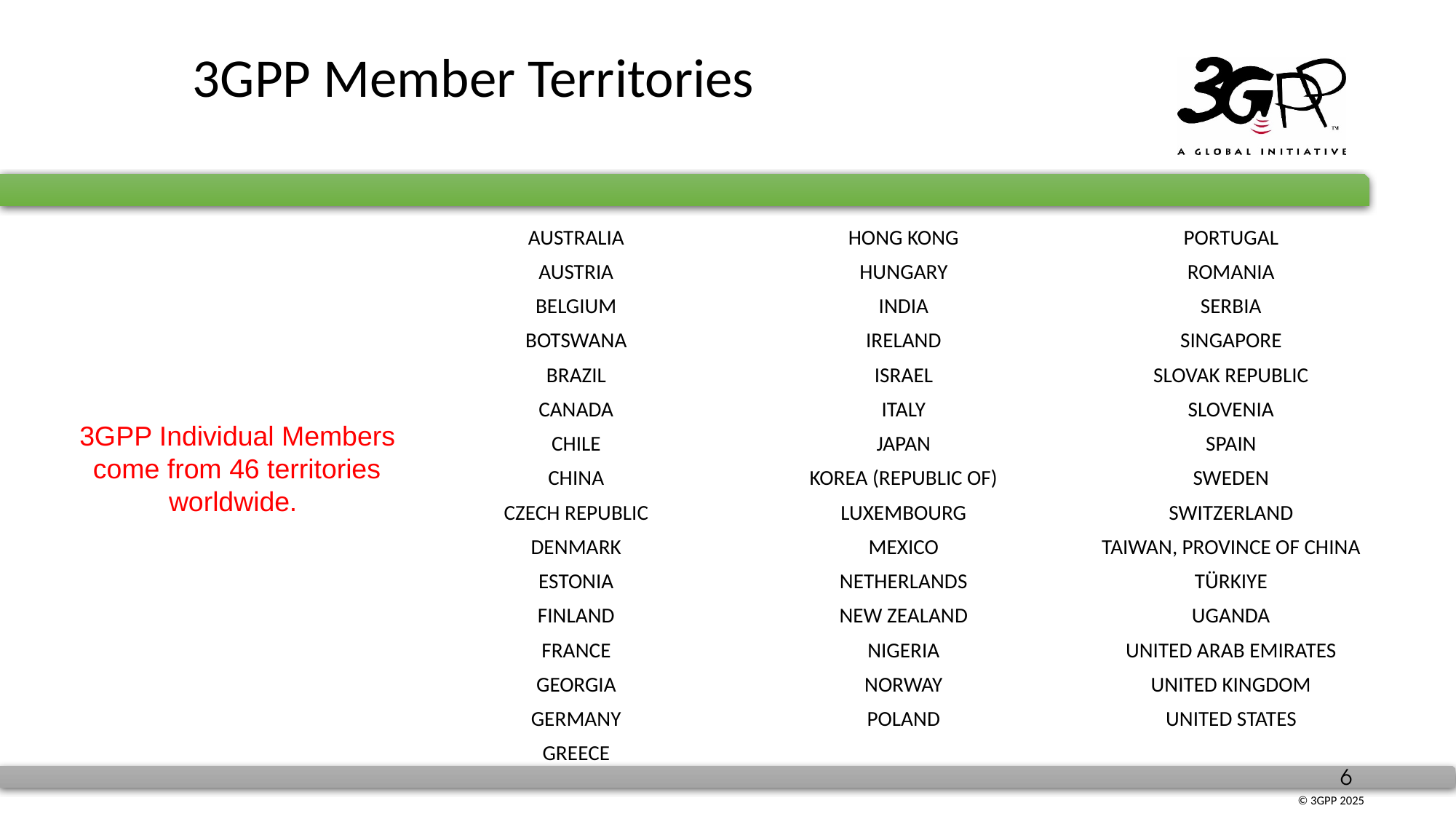

# 3GPP Member Territories
| AUSTRALIA | HONG KONG | PORTUGAL |
| --- | --- | --- |
| AUSTRIA | HUNGARY | ROMANIA |
| BELGIUM | INDIA | SERBIA |
| BOTSWANA | IRELAND | SINGAPORE |
| BRAZIL | ISRAEL | SLOVAK REPUBLIC |
| CANADA | ITALY | SLOVENIA |
| CHILE | JAPAN | SPAIN |
| CHINA | KOREA (REPUBLIC OF) | SWEDEN |
| CZECH REPUBLIC | LUXEMBOURG | SWITZERLAND |
| DENMARK | MEXICO | TAIWAN, PROVINCE OF CHINA |
| ESTONIA | NETHERLANDS | TÜRKIYE |
| FINLAND | NEW ZEALAND | UGANDA |
| FRANCE | NIGERIA | UNITED ARAB EMIRATES |
| GEORGIA | NORWAY | UNITED KINGDOM |
| GERMANY | POLAND | UNITED STATES |
| GREECE |  |  |

3GPP Individual Members come from 46 territories worldwide.